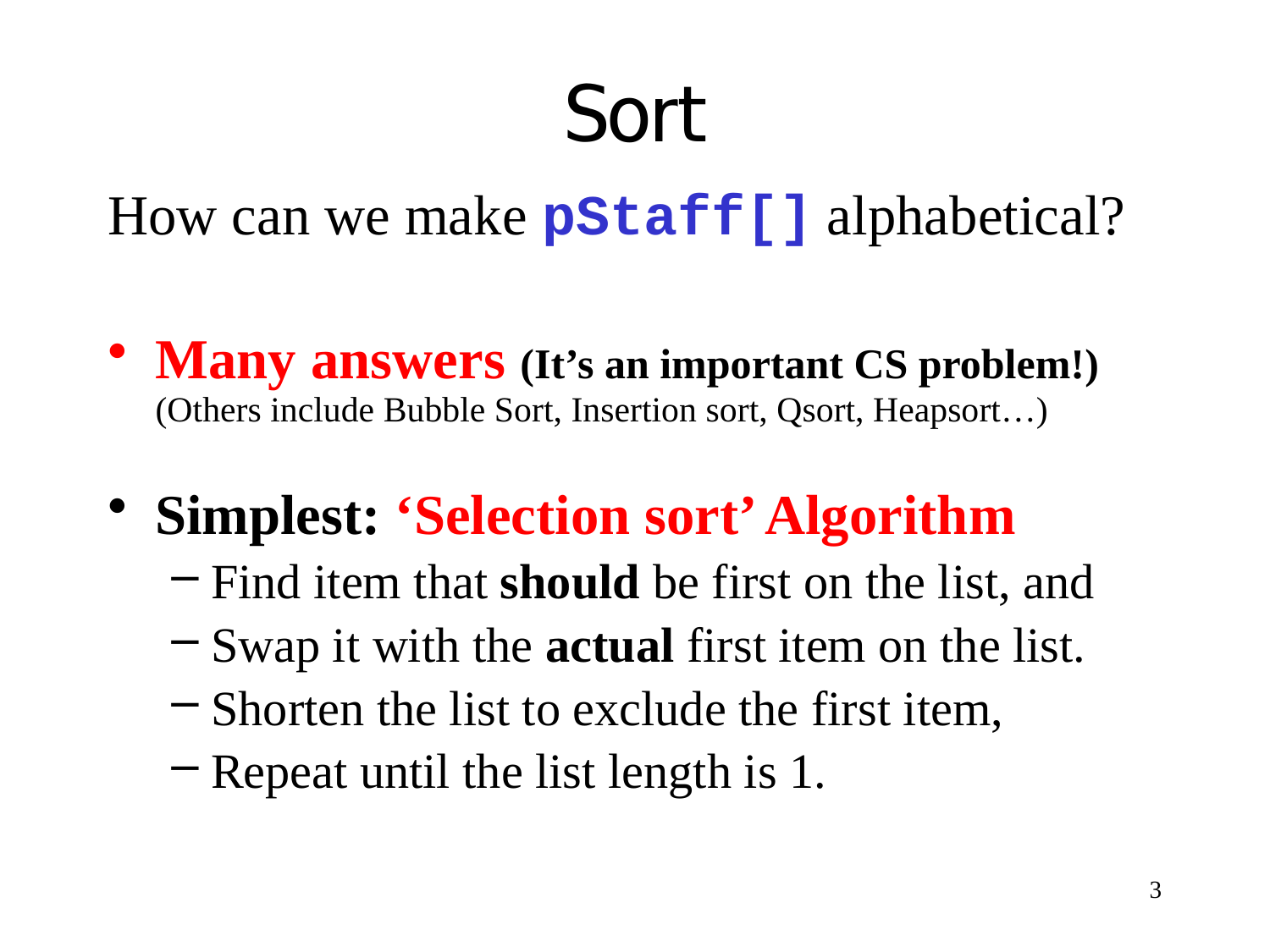

Sort
How can we make pStaff[] alphabetical?

Many answers (It’s an important CS problem!)
(Others include Bubble Sort, Insertion sort, Qsort, Heapsort…)

Simplest: ‘Selection sort’ Algorithm
Find item that should be first on the list, and
Swap it with the actual first item on the list.
Shorten the list to exclude the first item,
Repeat until the list length is 1.

3